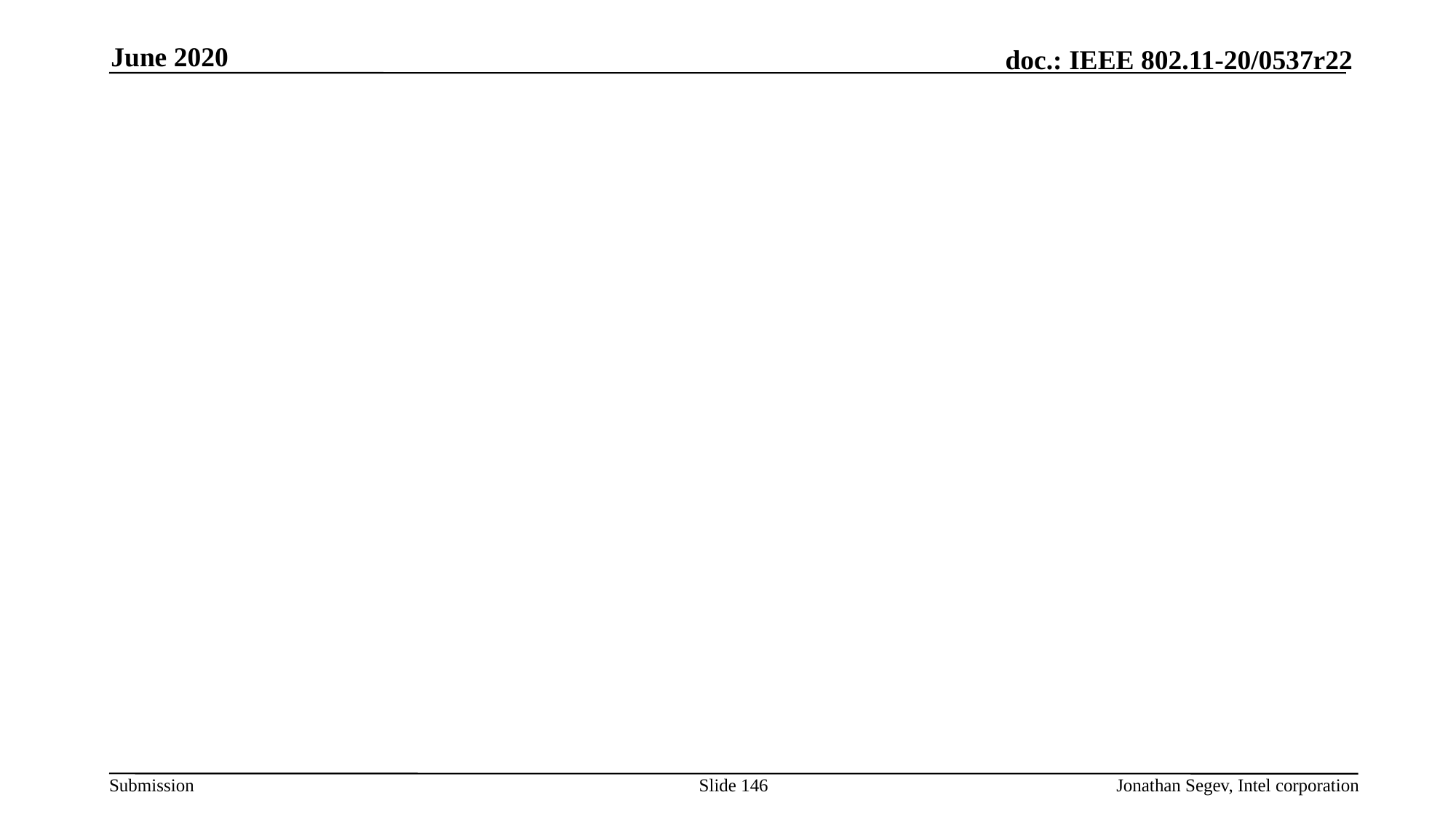

June 2020
#

Slide 146
Jonathan Segev, Intel corporation